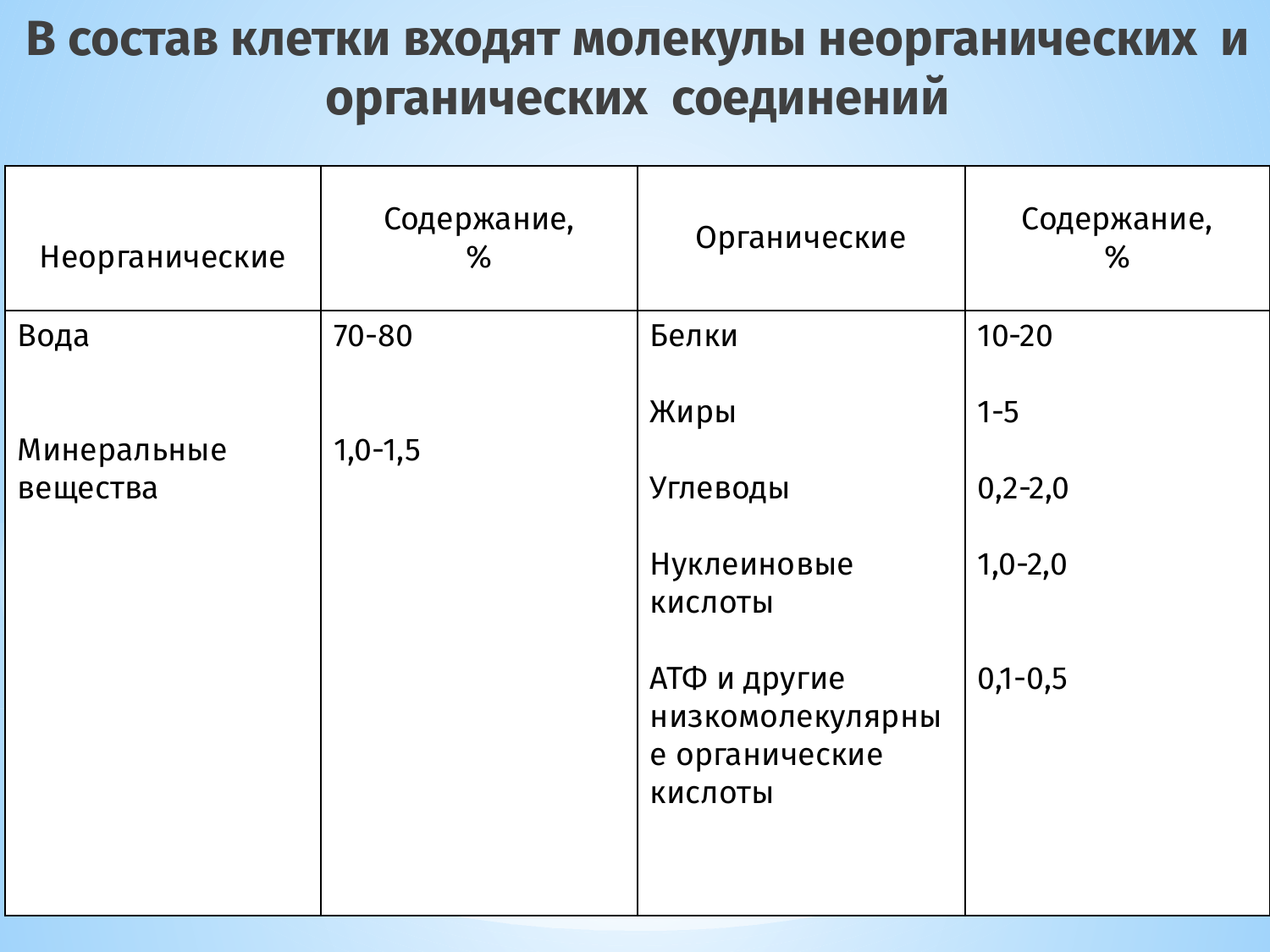

В состав клетки входят молекулы неорганических  и органических  соединений

| Неорганические | Содержание, % | Органические | Содержание, % |
| --- | --- | --- | --- |
| Вода Минеральные вещества | 70-80 1,0-1,5 | Белки Жиры Углеводы Нуклеиновые кислоты АТФ и другие низкомолекулярные органические кислоты | 10-20 1-5 0,2-2,0 1,0-2,0 0,1-0,5 |